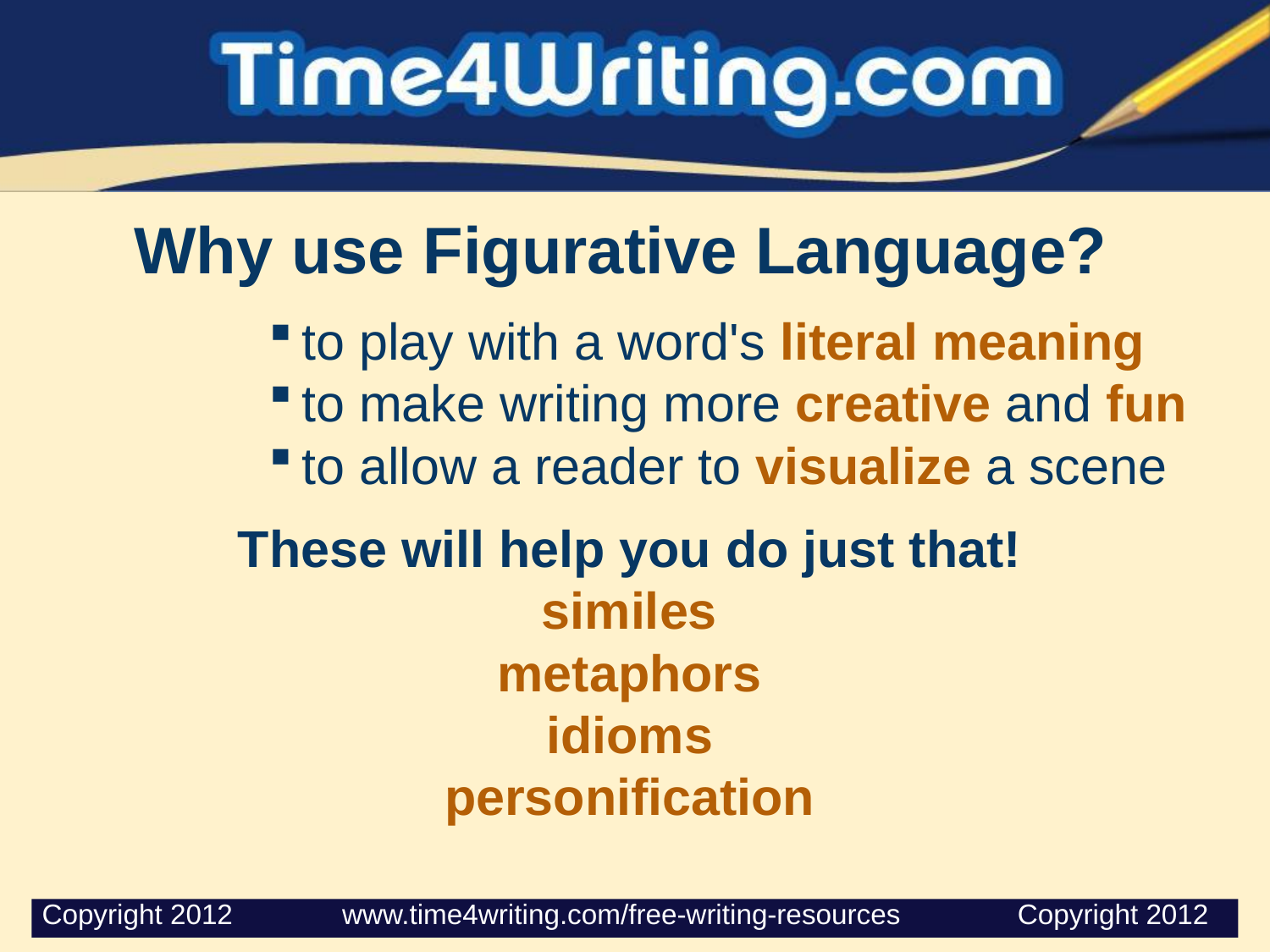

# Why use Figurative Language?
to play with a word's literal meaning
to make writing more creative and fun
to allow a reader to visualize a scene

These will help you do just that!
similes
metaphors
idioms
personification

Copyright 2012              www.time4writing.com/free-writing-resources               Copyright 2012